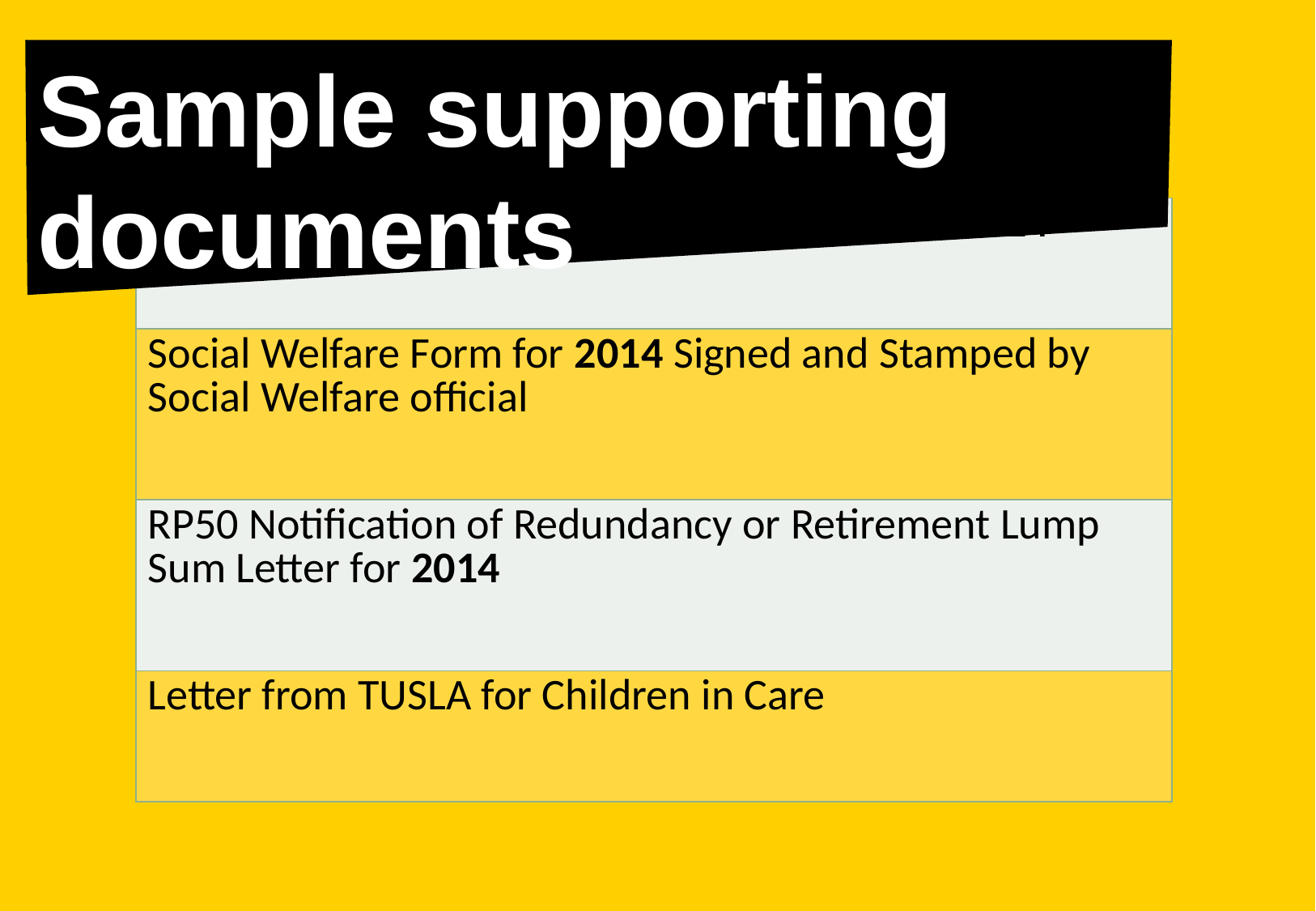

Sample supporting documents
| P21 or Self Assessment Letter – Chapter 4 for 2014 |
| --- |
| Social Welfare Form for 2014 Signed and Stamped by Social Welfare official |
| RP50 Notification of Redundancy or Retirement Lump Sum Letter for 2014 |
| Letter from TUSLA for Children in Care |